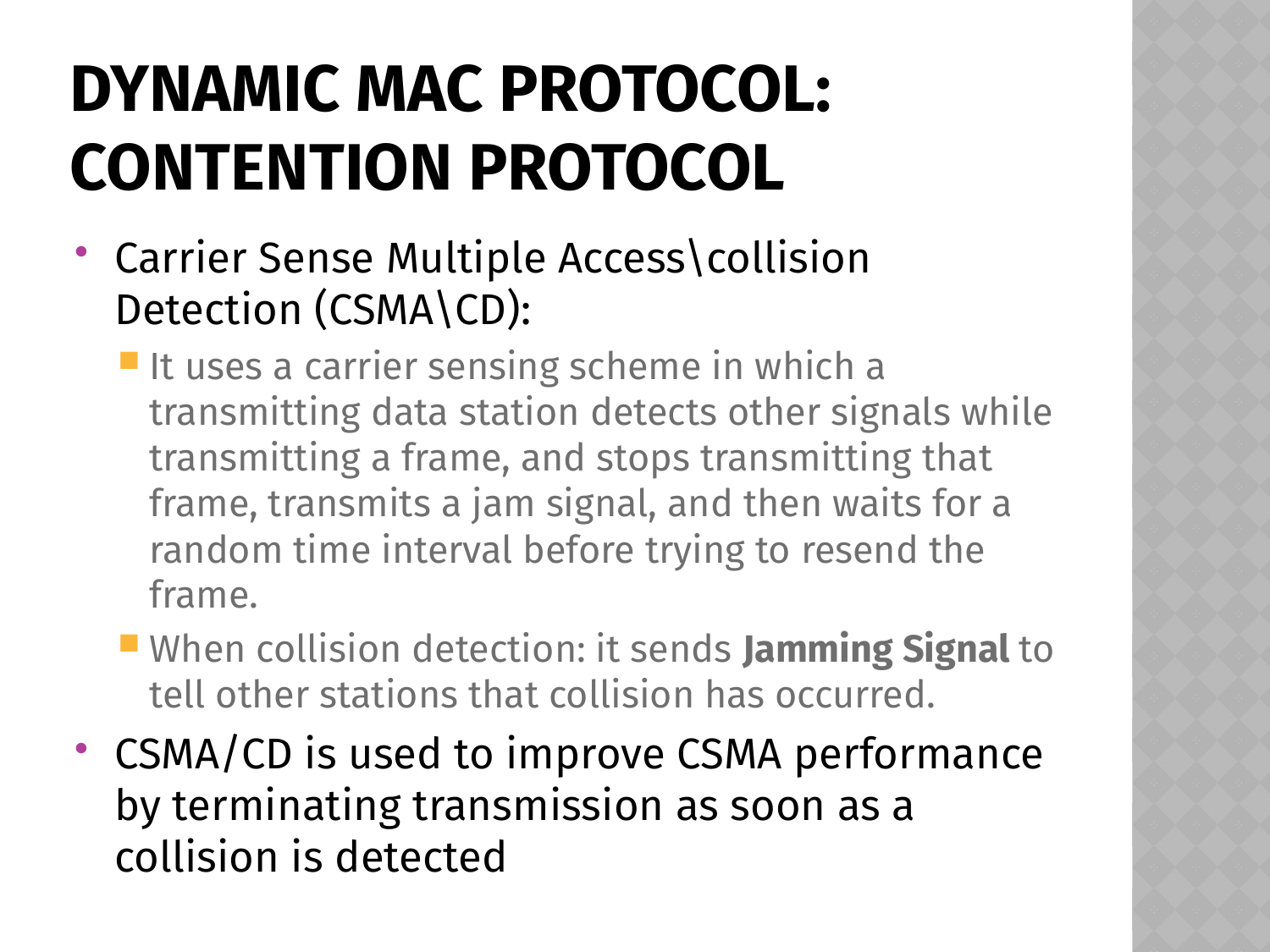

# Dynamic mac protocol: contention protocol
Carrier Sense Multiple Access\collision Detection (CSMA\CD):
It uses a carrier sensing scheme in which a transmitting data station detects other signals while transmitting a frame, and stops transmitting that frame, transmits a jam signal, and then waits for a random time interval before trying to resend the frame.
When collision detection: it sends Jamming Signal to tell other stations that collision has occurred.
CSMA/CD is used to improve CSMA performance by terminating transmission as soon as a collision is detected